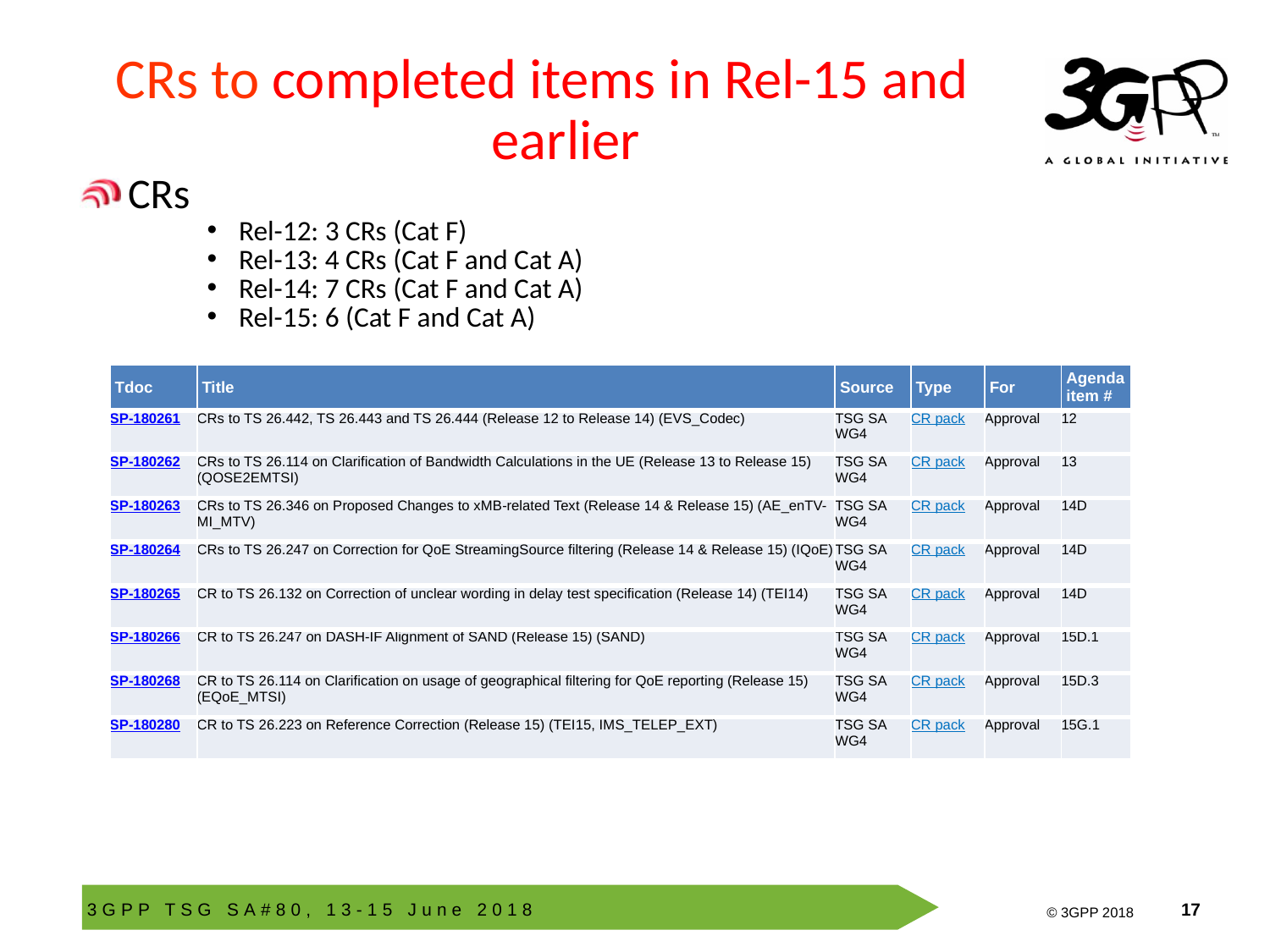

# CRs to completed items in Rel-15 and earlier
CRs
Rel-12: 3 CRs (Cat F)
Rel-13: 4 CRs (Cat F and Cat A)
Rel-14: 7 CRs (Cat F and Cat A)
Rel-15: 6 (Cat F and Cat A)

| Tdoc | Title | Source | Type | For | Agenda item # |
| --- | --- | --- | --- | --- | --- |
| SP-180261 | CRs to TS 26.442, TS 26.443 and TS 26.444 (Release 12 to Release 14) (EVS\_Codec) | TSG SA WG4 | CR pack | Approval | 12 |
| SP-180262 | CRs to TS 26.114 on Clarification of Bandwidth Calculations in the UE (Release 13 to Release 15) (QOSE2EMTSI) | TSG SA WG4 | CR pack | Approval | 13 |
| SP-180263 | CRs to TS 26.346 on Proposed Changes to xMB-related Text (Release 14 & Release 15) (AE\_enTV-MI\_MTV) | TSG SA WG4 | CR pack | Approval | 14D |
| SP-180264 | CRs to TS 26.247 on Correction for QoE StreamingSource filtering (Release 14 & Release 15) (IQoE) | TSG SA WG4 | CR pack | Approval | 14D |
| SP-180265 | CR to TS 26.132 on Correction of unclear wording in delay test specification (Release 14) (TEI14) | TSG SA WG4 | CR pack | Approval | 14D |
| SP-180266 | CR to TS 26.247 on DASH-IF Alignment of SAND (Release 15) (SAND) | TSG SA WG4 | CR pack | Approval | 15D.1 |
| SP-180268 | CR to TS 26.114 on Clarification on usage of geographical filtering for QoE reporting (Release 15) (EQoE\_MTSI) | TSG SA WG4 | CR pack | Approval | 15D.3 |
| SP-180280 | CR to TS 26.223 on Reference Correction (Release 15) (TEI15, IMS\_TELEP\_EXT) | TSG SA WG4 | CR pack | Approval | 15G.1 |